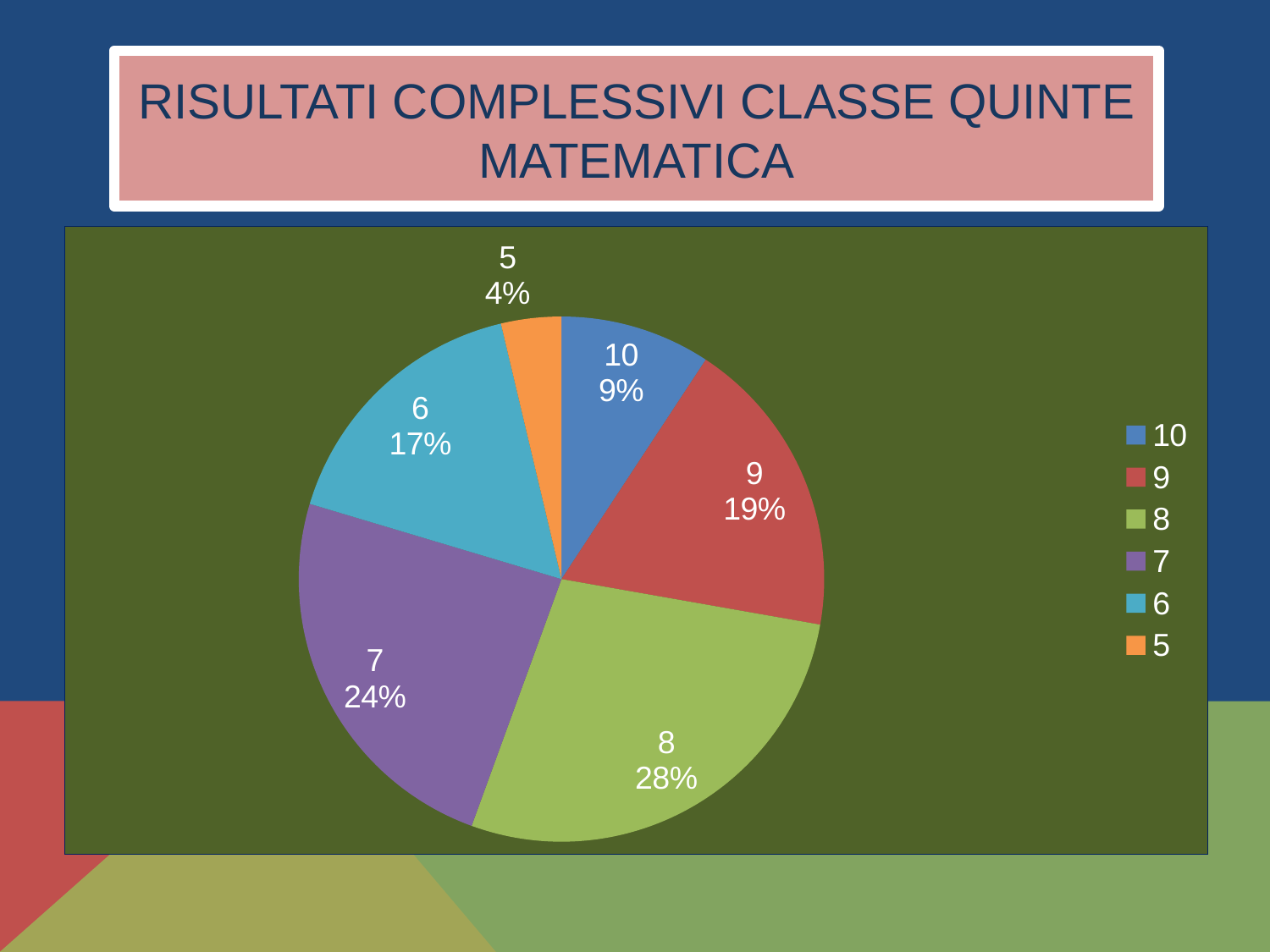

# RISULTATI COMPLESSIVI CLASSE QUINTE MATEMATICA

### Chart

| Category | Colonna1 |
|---|---|
| 10 | 5.0 |
| 9 | 10.0 |
| 8 | 15.0 |
| 7 | 13.0 |
| 6 | 9.0 |
| 5 | 2.0 |